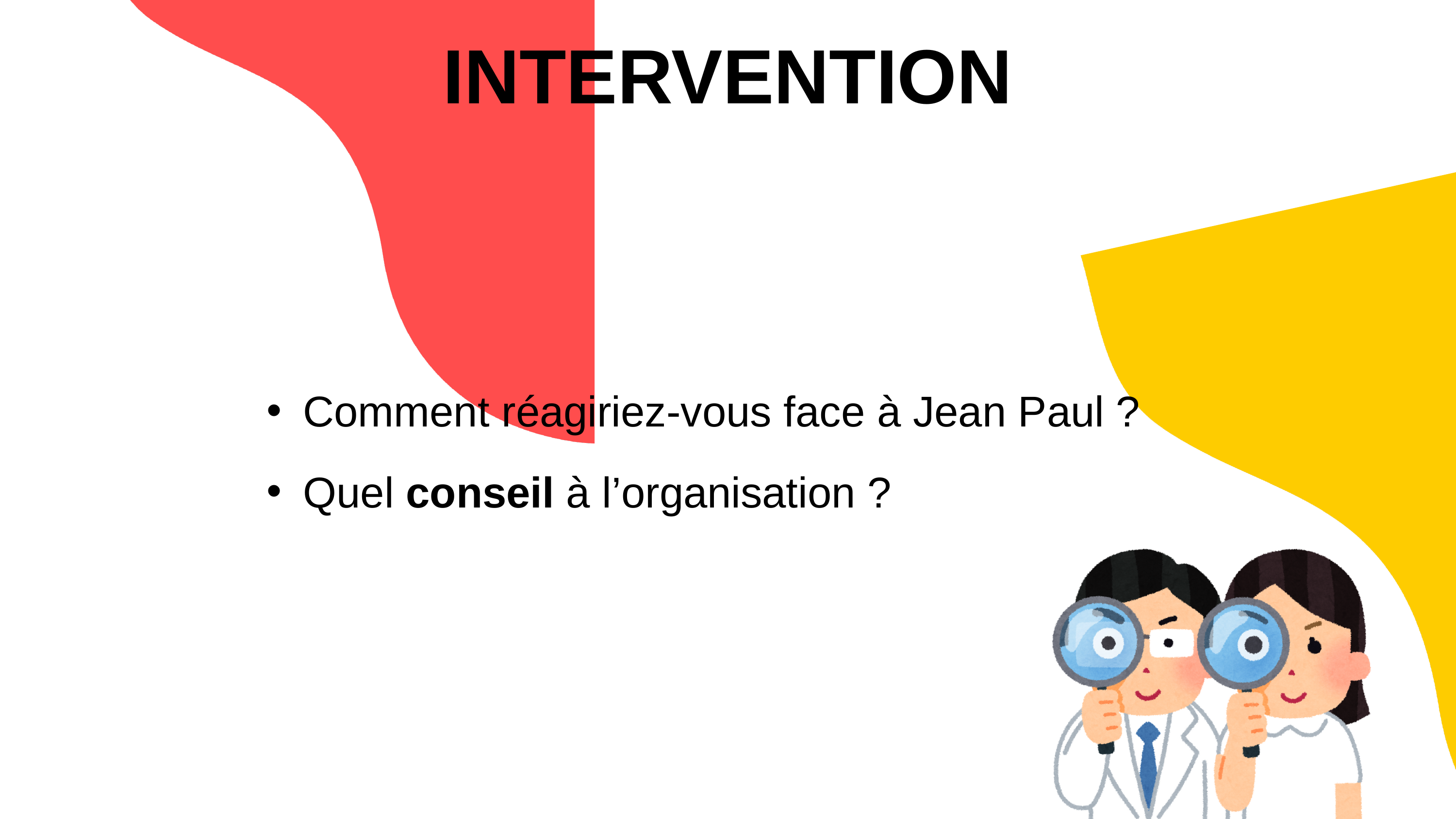

INTERVENTION

Comment réagiriez-vous face à Jean Paul ?
Quel conseil à l’organisation ?